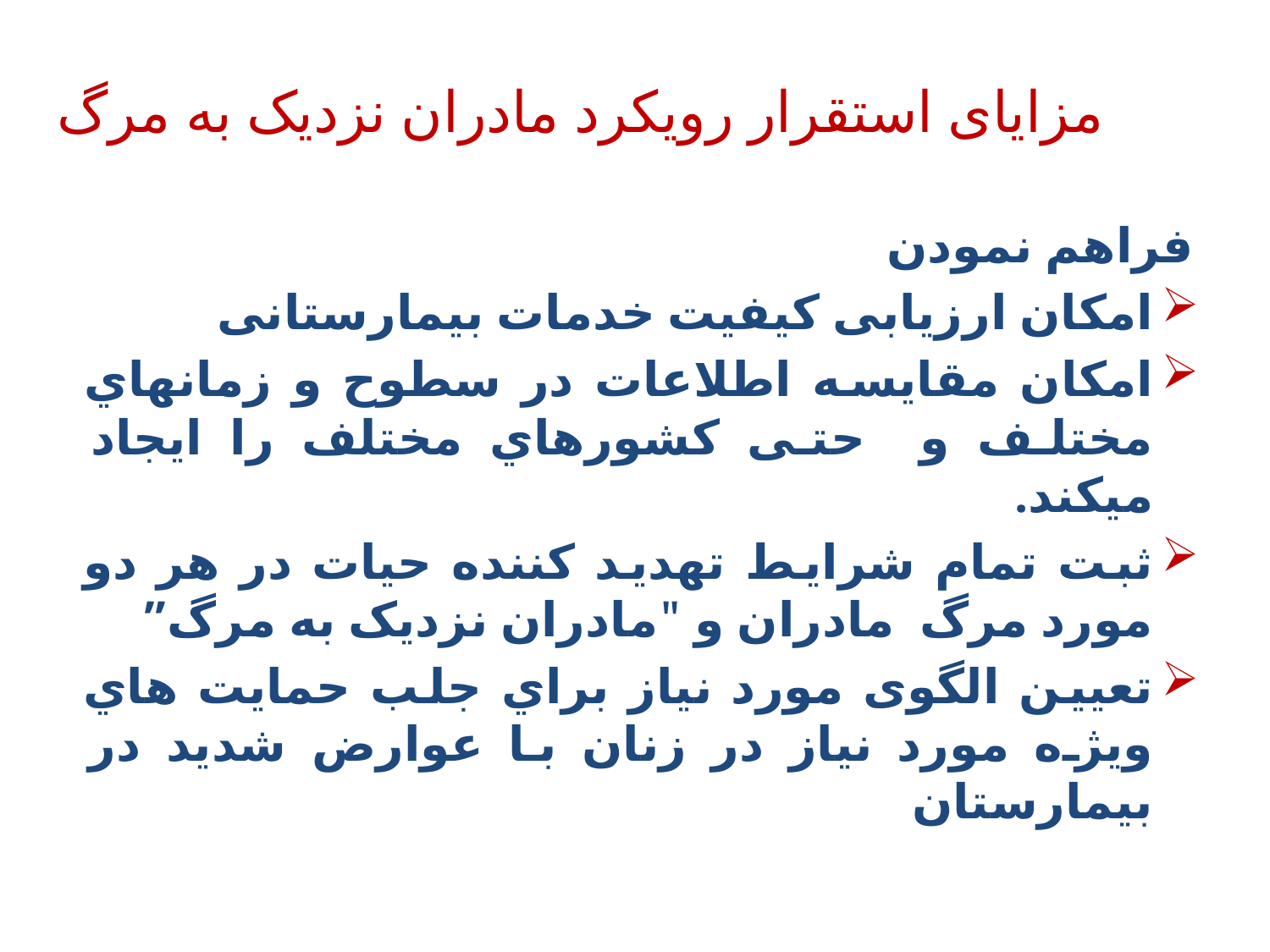

# مزایای استقرار رویکرد مادران نزدیک به مرگ
فراهم نمودن
امکان ارزیابی کیفیت خدمات بیمارستانی
امکان مقایسه اطلاعات در سطوح و زمانهاي مختلف و  حتی کشورهاي مختلف را ایجاد میکند.
ثبت تمام شرایط تهدید کننده حیات در هر دو مورد مرگ  مادران و "مادران نزدیک به مرگ”
تعیین الگوی مورد نیاز براي جلب حمایت هاي ویژه مورد نیاز در زنان با عوارض شدید در بیمارستان